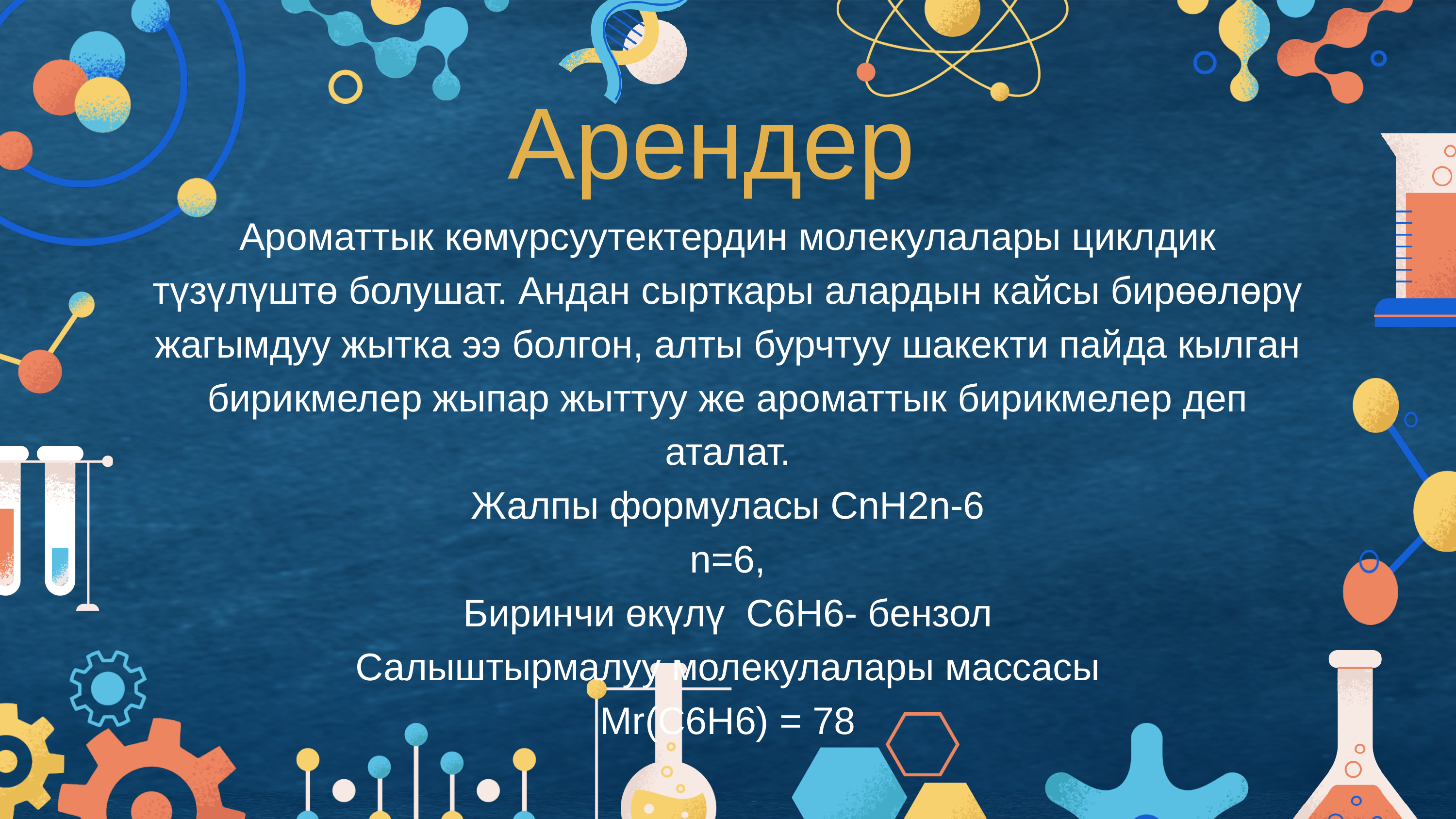

Арендер

Ароматтык көмүрсуутектердин молекулалары циклдик түзүлүштө болушат. Андан сырткары алардын кайсы бирөөлөрү жагымдуу жытка ээ болгон, алты бурчтуу шакекти пайда кылган бирикмелер жыпар жыттуу же ароматтык бирикмелер деп аталат.
Жалпы формуласы CnH2n-6
n=6,
Биринчи өкүлү  C6H6- бензол
Салыштырмалуу молекулалары массасы
Mr(C6H6) = 78